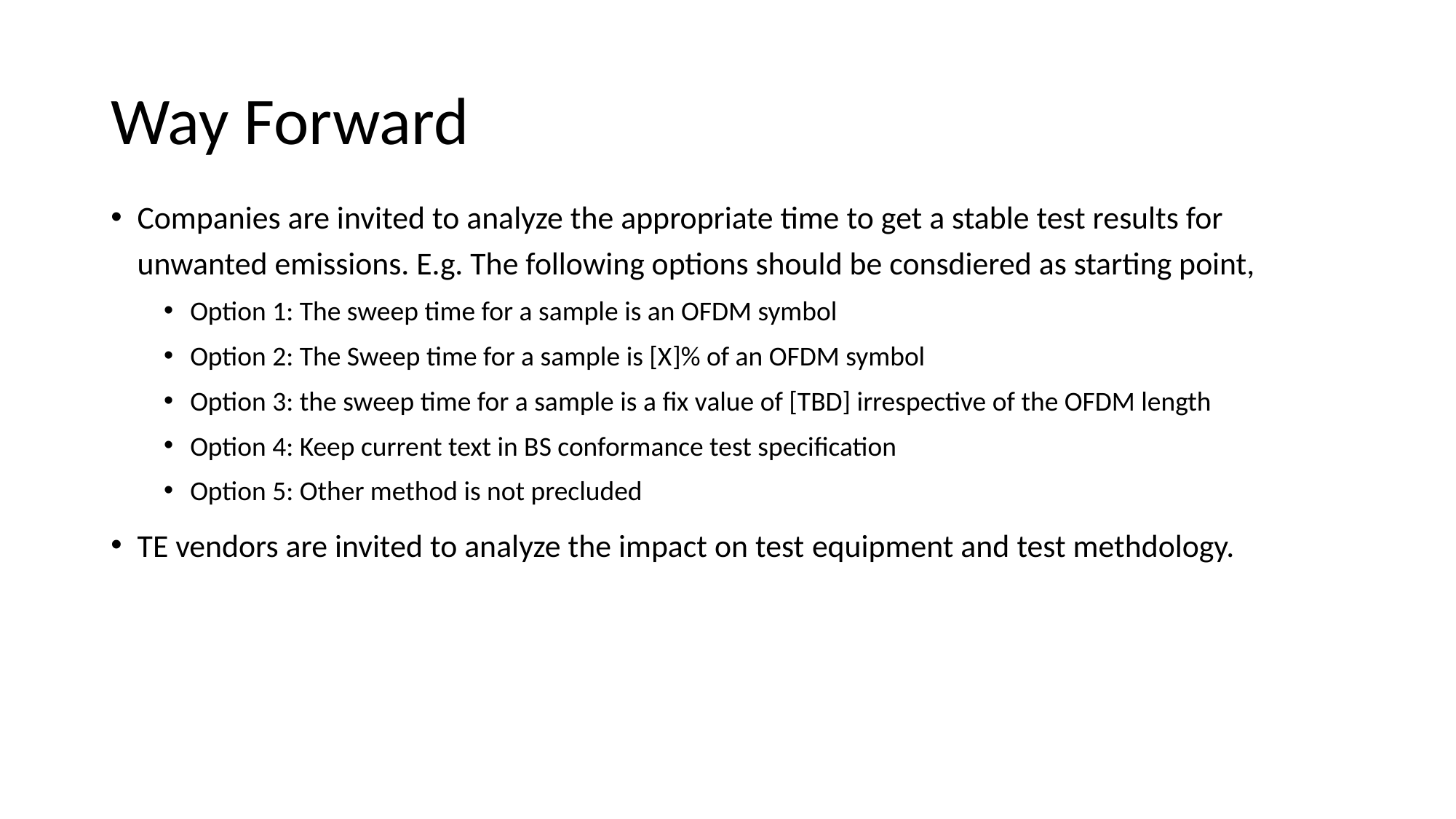

# Way Forward
Companies are invited to analyze the appropriate time to get a stable test results for unwanted emissions. E.g. The following options should be consdiered as starting point,
Option 1: The sweep time for a sample is an OFDM symbol
Option 2: The Sweep time for a sample is [X]% of an OFDM symbol
Option 3: the sweep time for a sample is a fix value of [TBD] irrespective of the OFDM length
Option 4: Keep current text in BS conformance test specification
Option 5: Other method is not precluded
TE vendors are invited to analyze the impact on test equipment and test methdology.